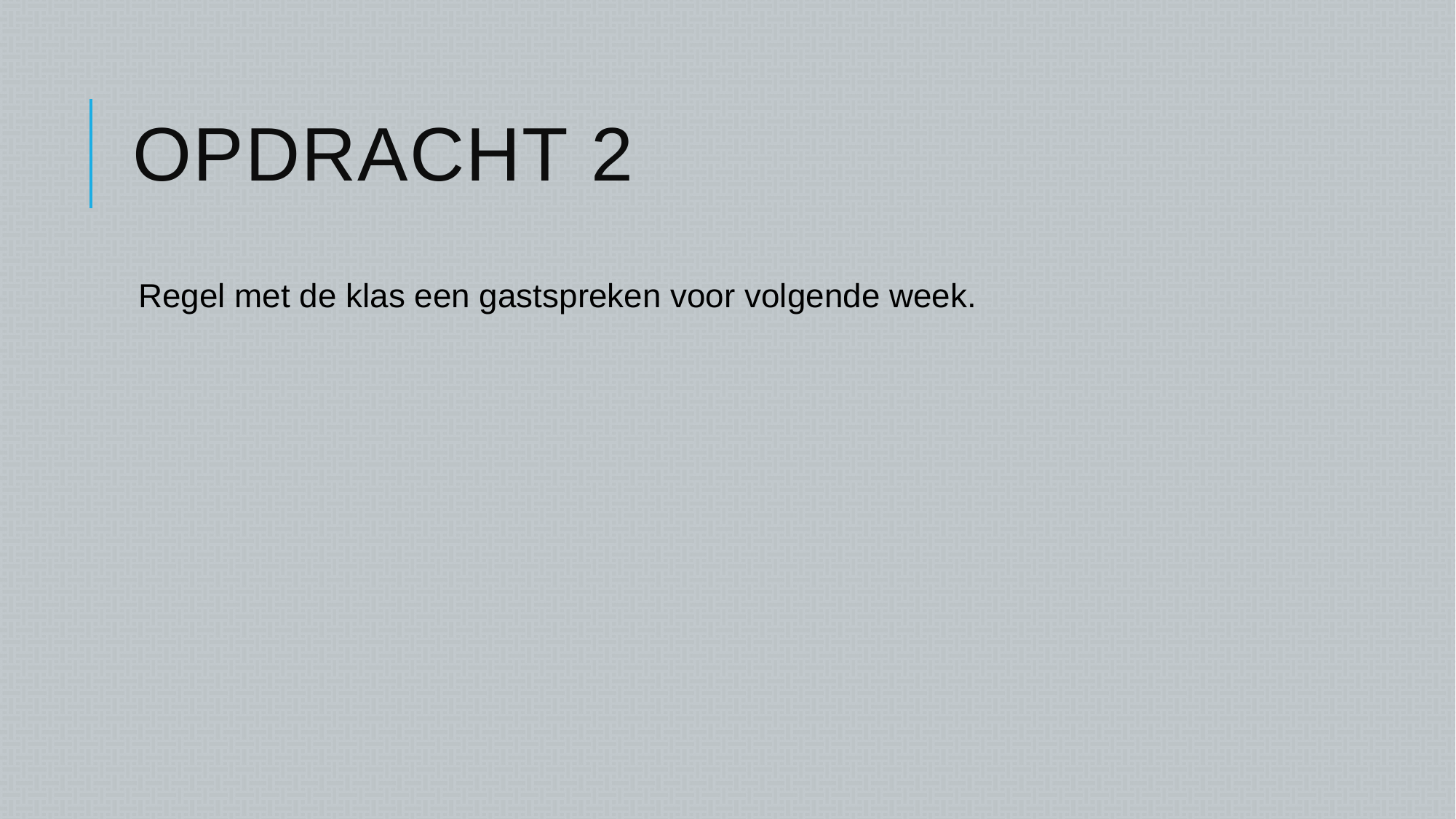

# Opdracht 2
Regel met de klas een gastspreken voor volgende week.